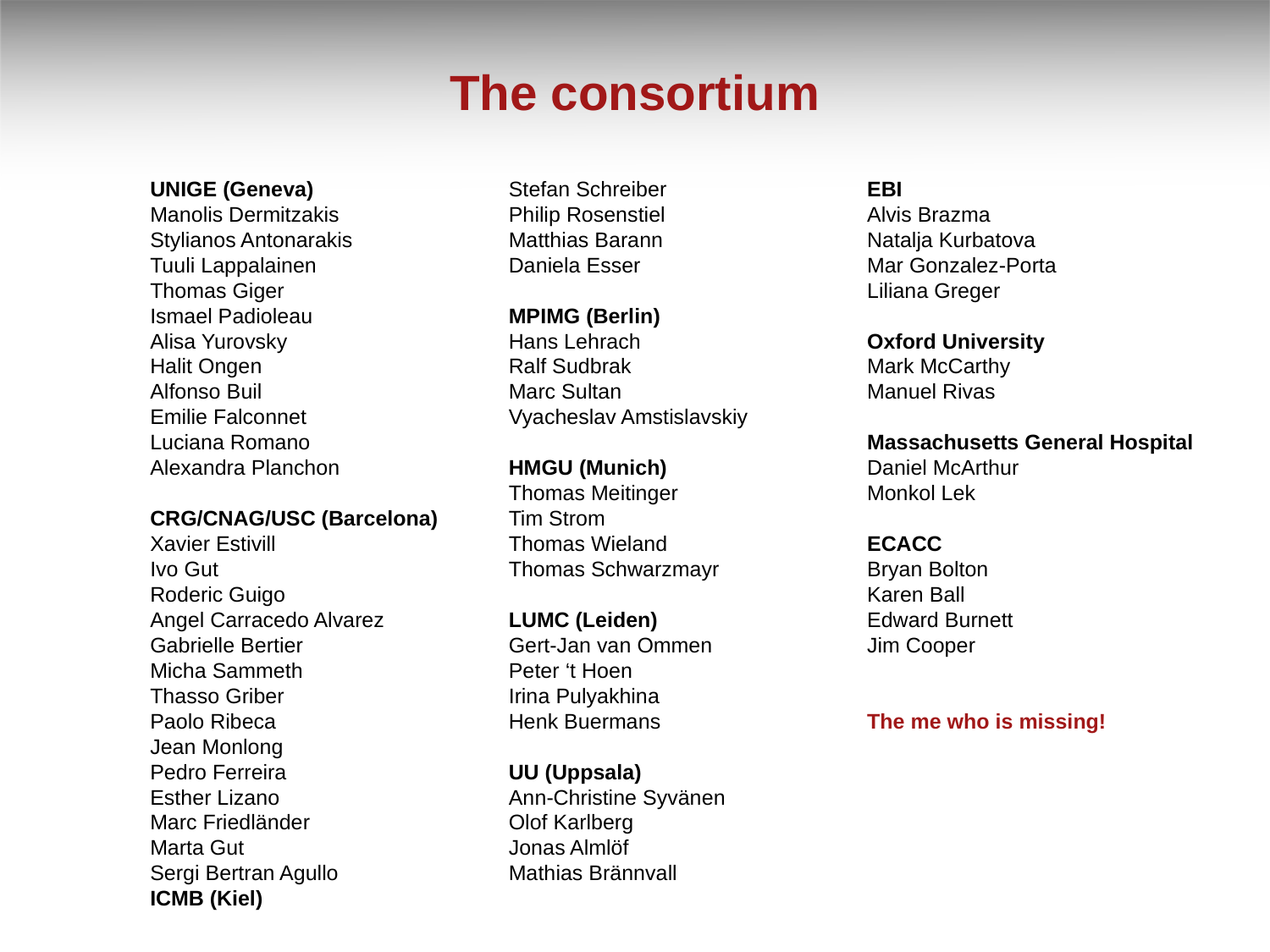

# The consortium
UNIGE (Geneva)
Manolis Dermitzakis
Stylianos Antonarakis
Tuuli Lappalainen
Thomas Giger
Ismael Padioleau
Alisa Yurovsky
Halit Ongen
Alfonso Buil
Emilie Falconnet
Luciana Romano
Alexandra Planchon

CRG/CNAG/USC (Barcelona)
Xavier Estivill
Ivo Gut
Roderic Guigo
Angel Carracedo Alvarez
Gabrielle Bertier
Micha Sammeth
Thasso Griber
Paolo Ribeca
Jean Monlong
Pedro Ferreira
Esther Lizano
Marc Friedländer
Marta Gut
Sergi Bertran Agullo
ICMB (Kiel)
Stefan Schreiber
Philip Rosenstiel
Matthias Barann
Daniela Esser

MPIMG (Berlin)
Hans Lehrach
Ralf Sudbrak
Marc Sultan
Vyacheslav Amstislavskiy

HMGU (Munich)
Thomas Meitinger
Tim Strom
Thomas Wieland
Thomas Schwarzmayr

LUMC (Leiden)
Gert-Jan van Ommen
Peter ‘t Hoen
Irina Pulyakhina
Henk Buermans

UU (Uppsala)
Ann-Christine Syvänen
Olof Karlberg
Jonas Almlöf
Mathias Brännvall

EBI
Alvis Brazma
Natalja Kurbatova
Mar Gonzalez-Porta
Liliana Greger

Oxford University
Mark McCarthy
Manuel Rivas

Massachusetts General Hospital
Daniel McArthur
Monkol Lek

ECACC
Bryan Bolton
Karen Ball
Edward Burnett
Jim Cooper

The me who is missing!